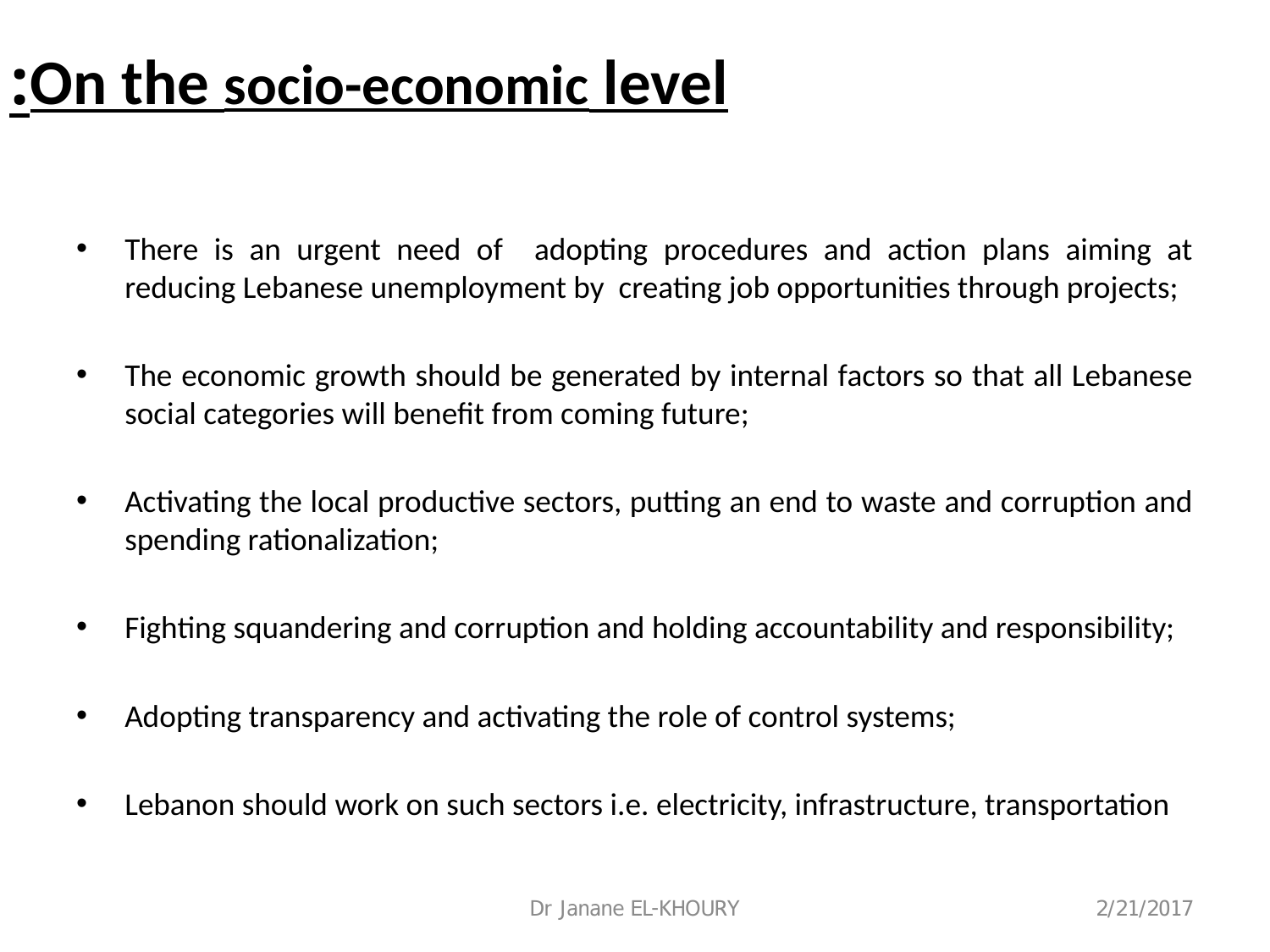

# On the socio-economic level:
There is an urgent need of  adopting procedures and action plans aiming at reducing Lebanese unemployment by  creating job opportunities through projects;

The economic growth should be generated by internal factors so that all Lebanese social categories will benefit from coming future;

Activating the local productive sectors, putting an end to waste and corruption and spending rationalization;

Fighting squandering and corruption and holding accountability and responsibility;

Adopting transparency and activating the role of control systems;

Lebanon should work on such sectors i.e. electricity, infrastructure, transportation
Dr Janane EL-KHOURY
2/21/2017